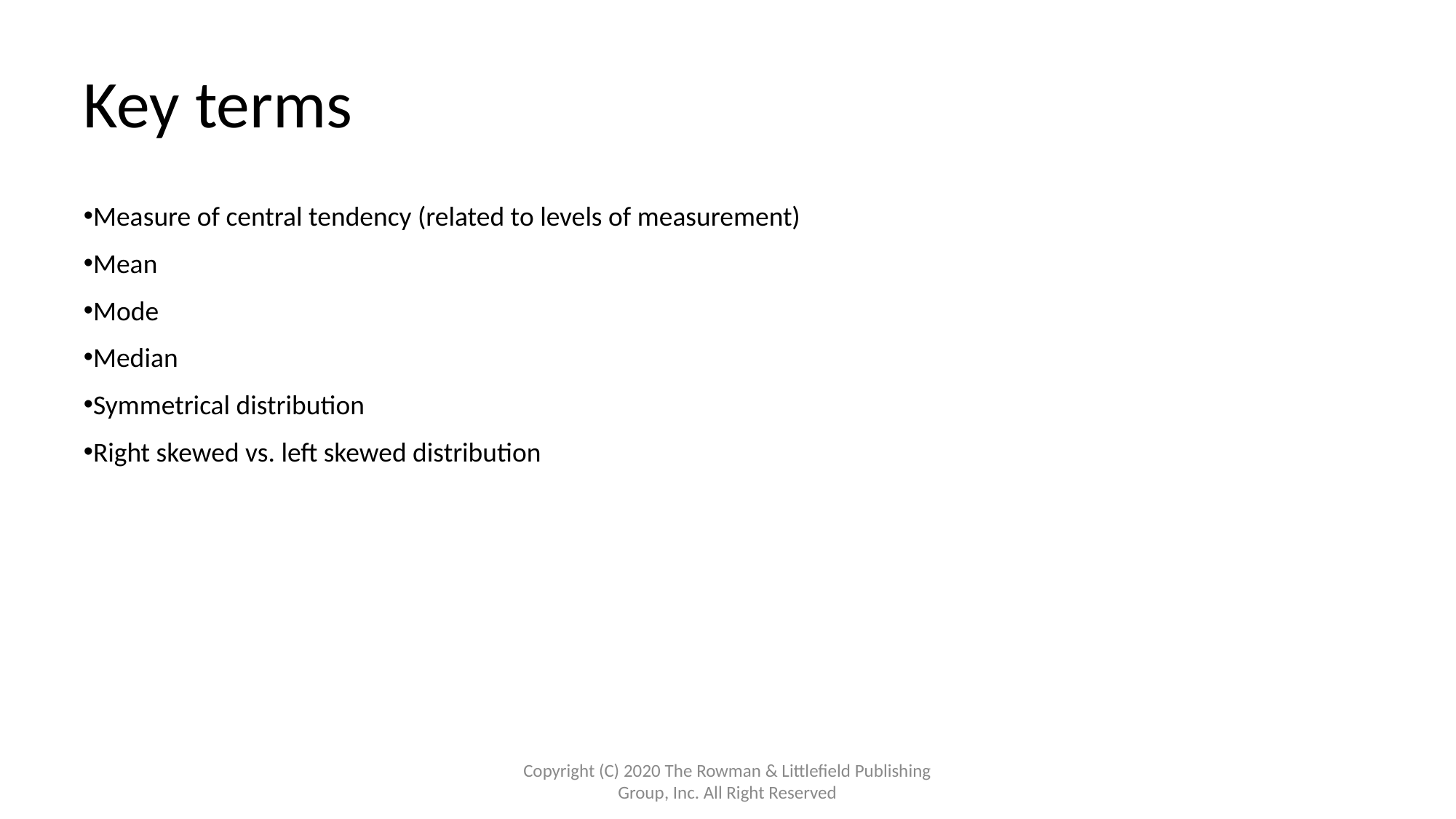

# Key terms
Measure of central tendency (related to levels of measurement)
Mean
Mode
Median
Symmetrical distribution
Right skewed vs. left skewed distribution
Copyright (C) 2020 The Rowman & Littlefield Publishing Group, Inc. All Right Reserved